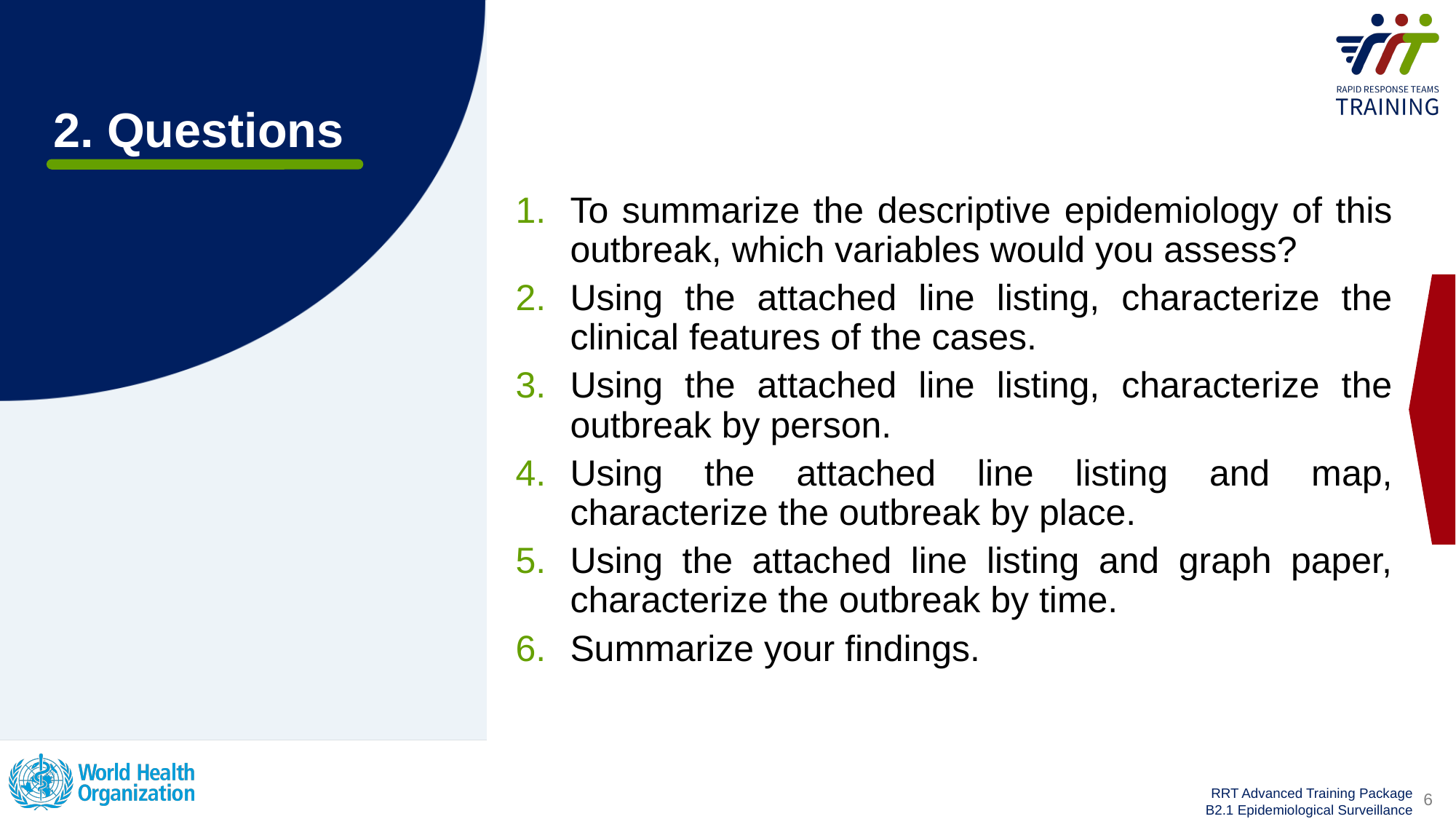

# 2. Questions
To summarize the descriptive epidemiology of this outbreak, which variables would you assess?
Using the attached line listing, characterize the clinical features of the cases.
Using the attached line listing, characterize the outbreak by person.
Using the attached line listing and map, characterize the outbreak by place.
Using the attached line listing and graph paper, characterize the outbreak by time.
Summarize your findings.